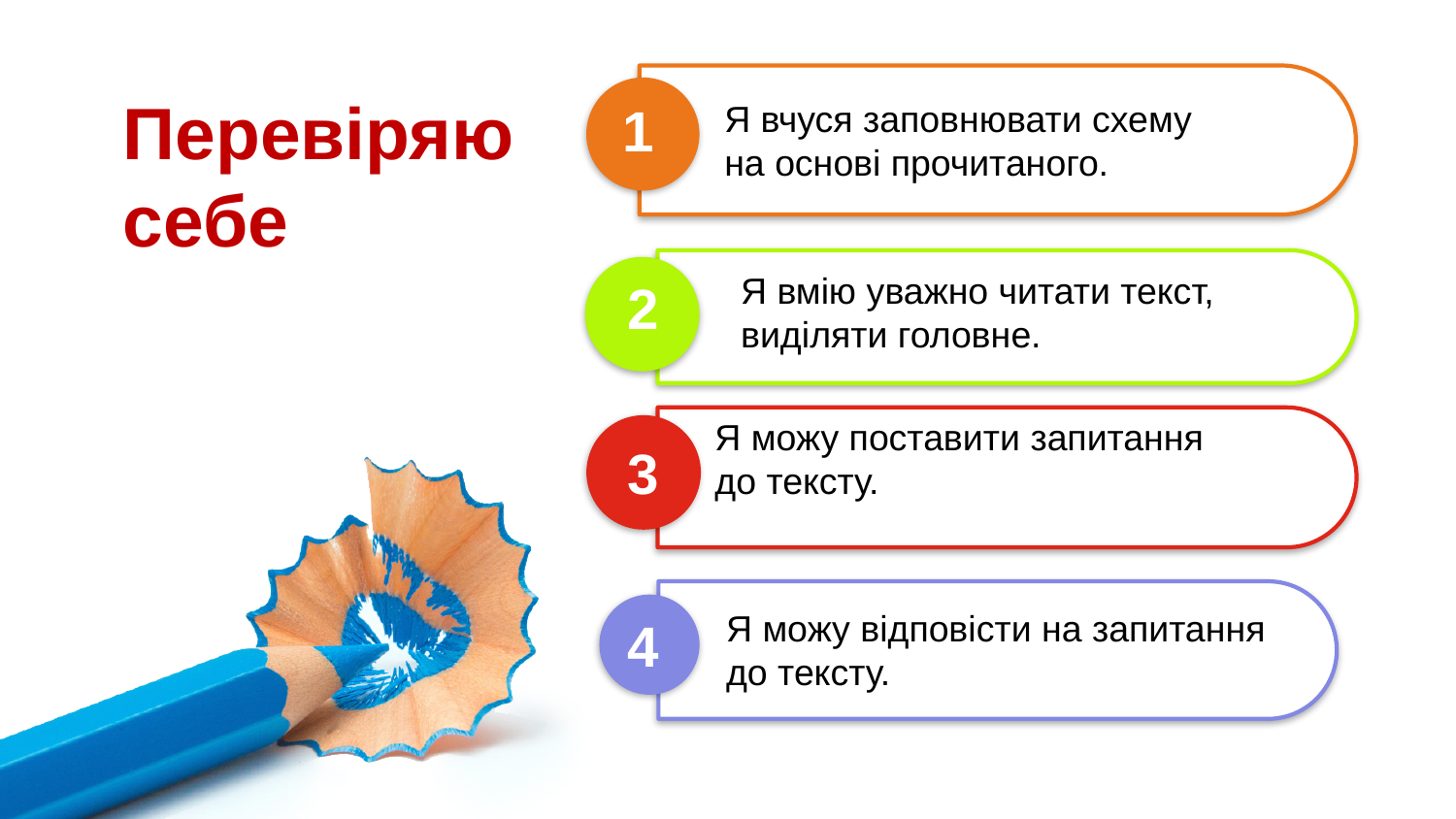

Перевіряю себе

1
Я вчуся заповнювати схему
на основі прочитаного.

Я вмію уважно читати текст,
виділяти головне.

2

Я можу поставити запитання
до тексту.

3

Я можу відповісти на запитання
до тексту.
4